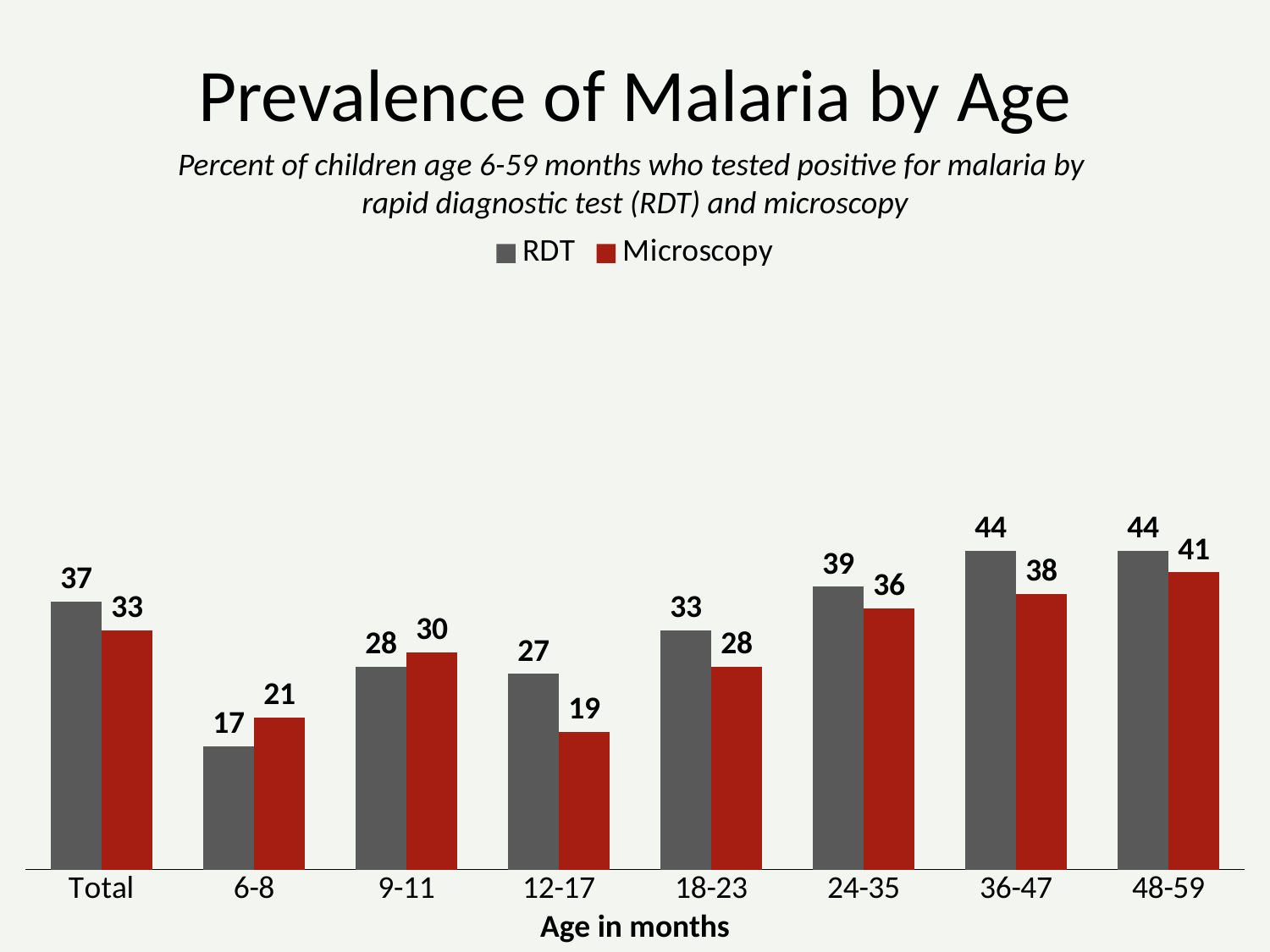

Prevalence of Malaria by Age
Percent of children age 6-59 months who tested positive for malaria by
rapid diagnostic test (RDT) and microscopy

### Chart

| Category | RDT | Microscopy |
|---|---|---|
| Total | 37.0 | 33.0 |
| 6-8 | 17.0 | 21.0 |
| 9-11 | 28.0 | 30.0 |
| 12-17 | 27.0 | 19.0 |
| 18-23 | 33.0 | 28.0 |
| 24-35 | 39.0 | 36.0 |
| 36-47 | 44.0 | 38.0 |
| 48-59 | 44.0 | 41.0 |
Age in months